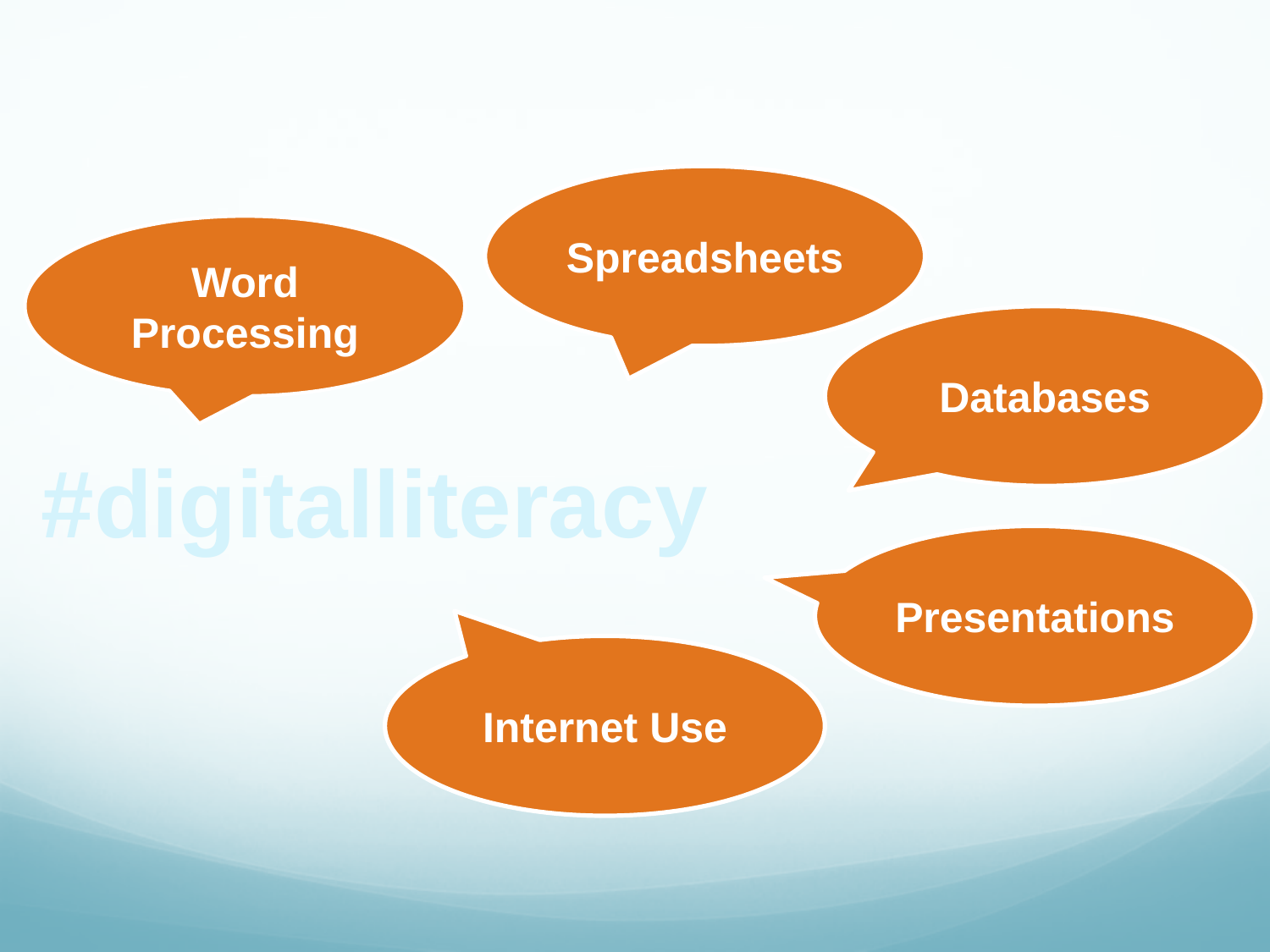

Spreadsheets
Word Processing
Databases
#digitalliteracy
Presentations
Internet Use